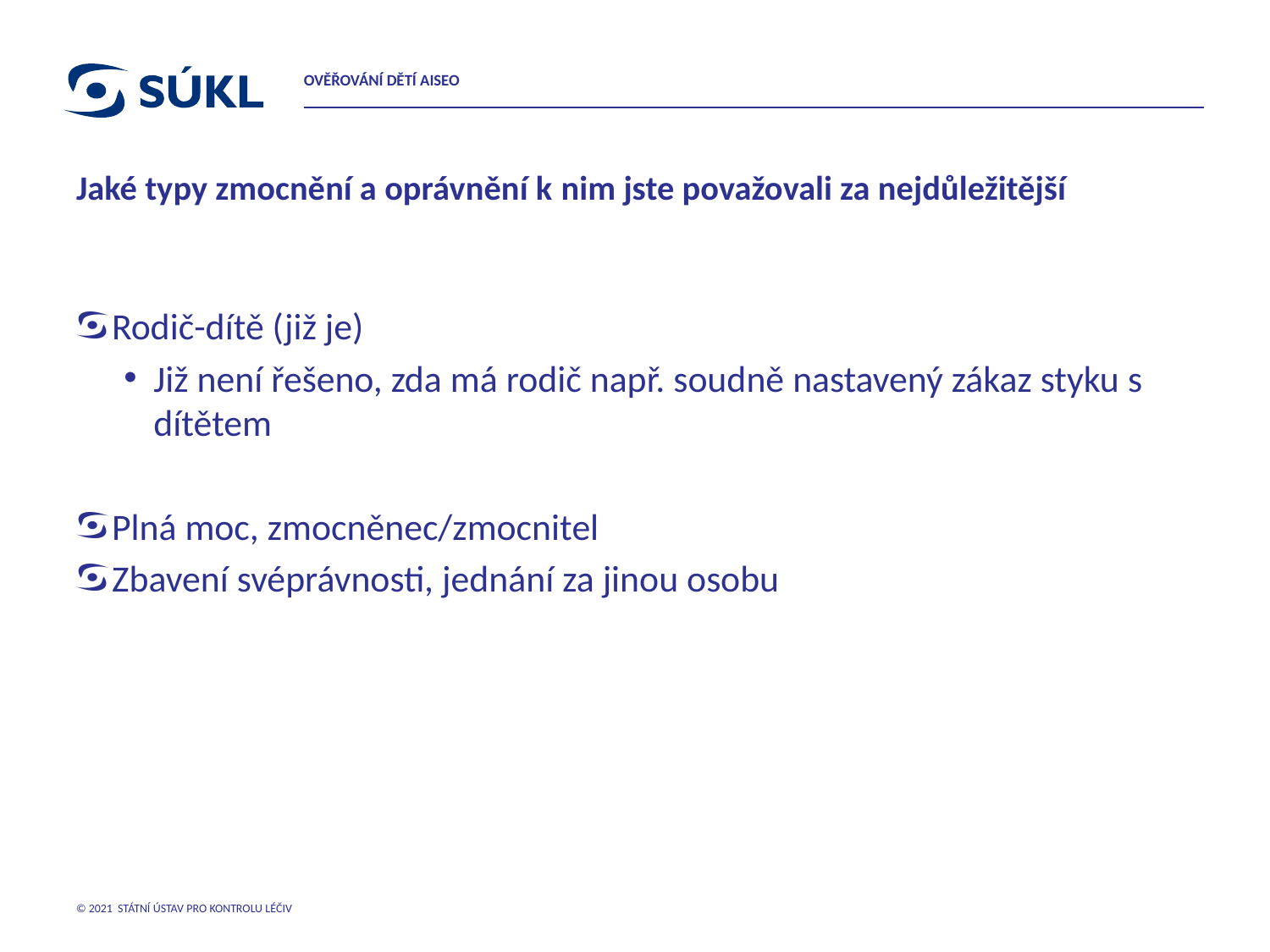

OVĚŘOVÁNÍ DĚTÍ AISEO
# Jaké typy zmocnění a oprávnění k nim jste považovali za nejdůležitější

Rodič-dítě (již je)
Již není řešeno, zda má rodič např. soudně nastavený zákaz styku s dítětem

Plná moc, zmocněnec/zmocnitel
Zbavení svéprávnosti, jednání za jinou osobu

© 2021  STÁTNÍ ÚSTAV PRO KONTROLU LÉČIV